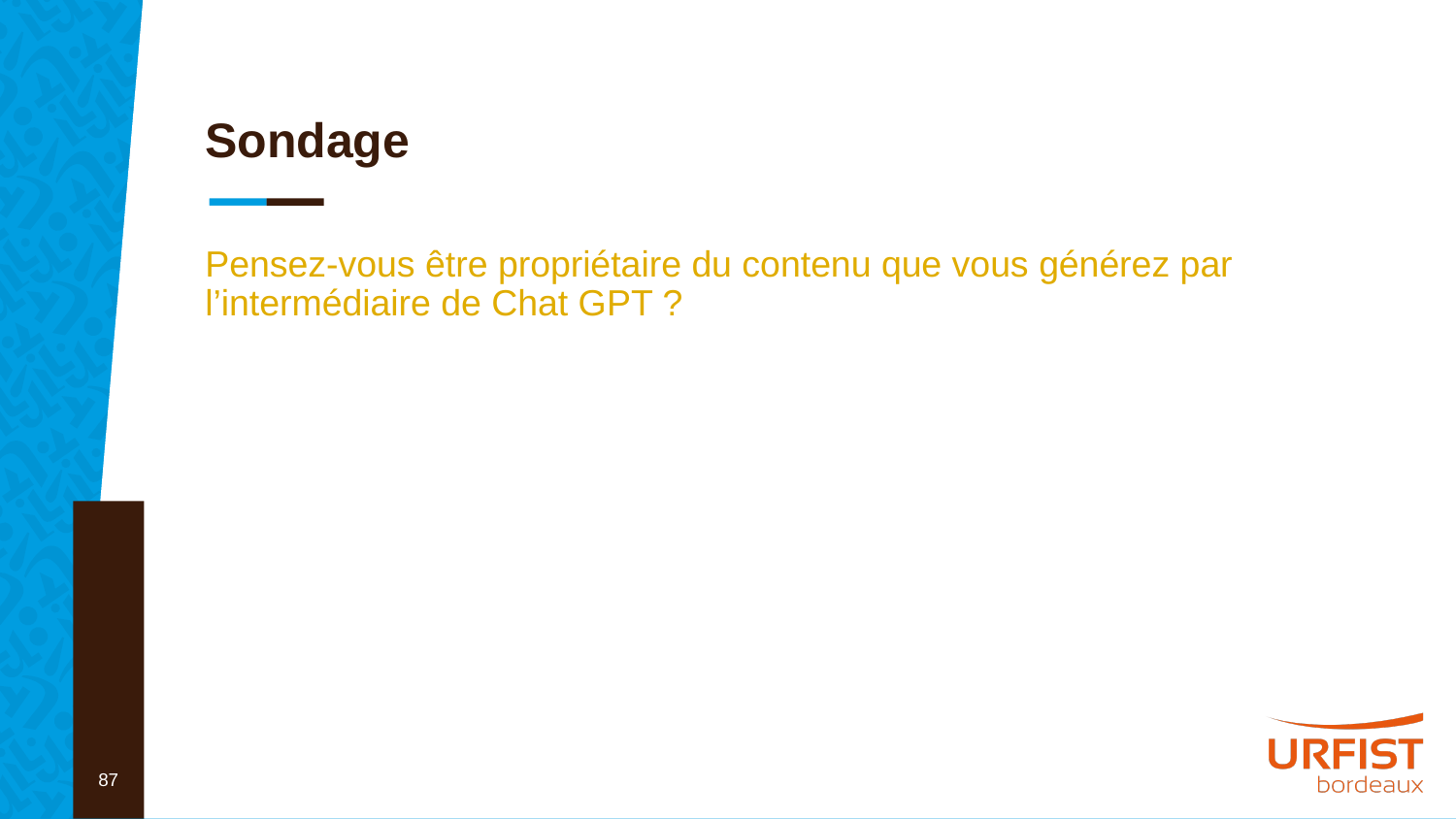

# Sondage
Pensez-vous être propriétaire du contenu que vous générez par l’intermédiaire de Chat GPT ?

87